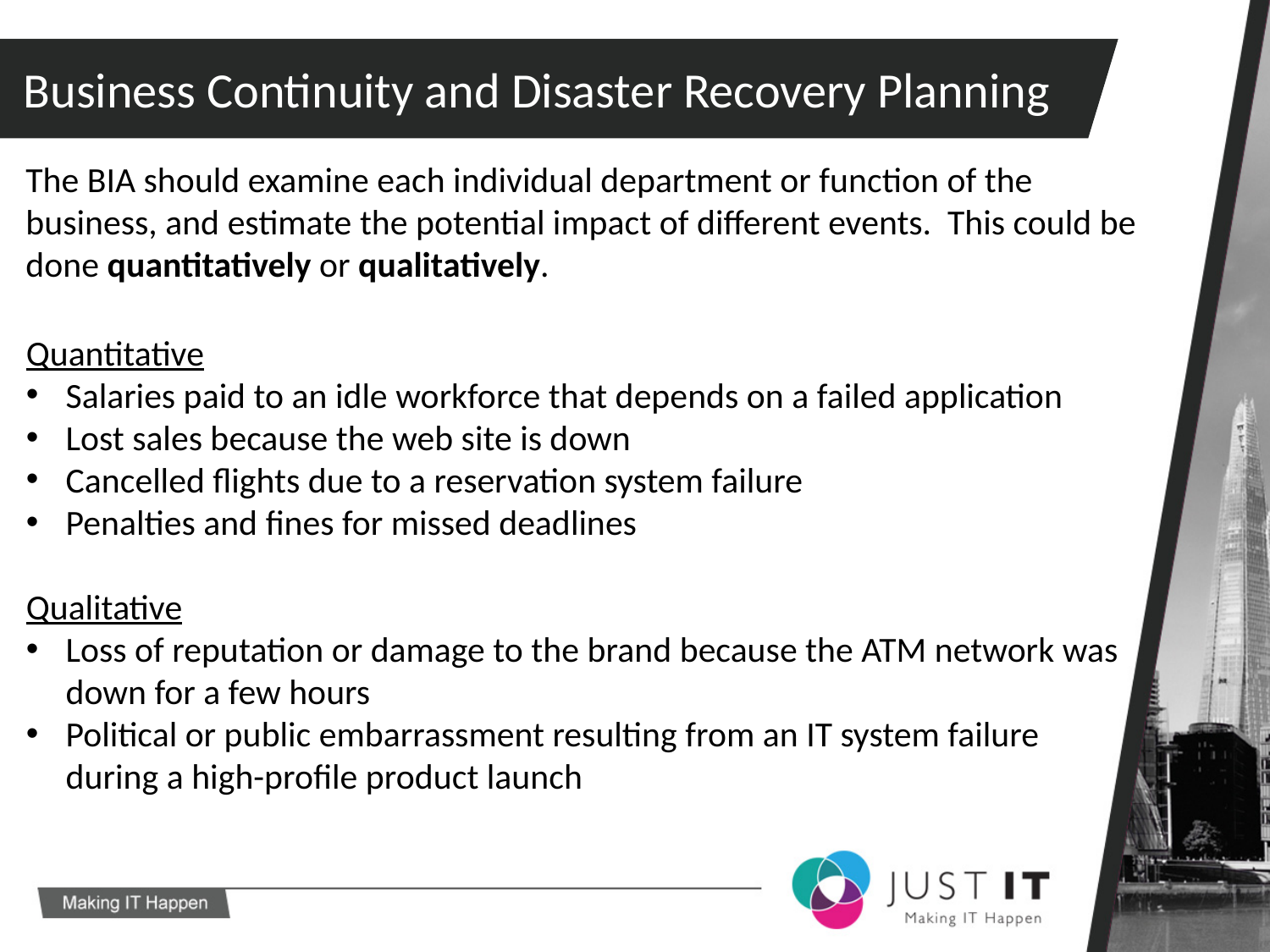

Business Continuity and Disaster Recovery Planning
The BIA should examine each individual department or function of the business, and estimate the potential impact of different events.  This could be done quantitatively or qualitatively.
Quantitative
Salaries paid to an idle workforce that depends on a failed application
Lost sales because the web site is down
Cancelled flights due to a reservation system failure
Penalties and fines for missed deadlines

Qualitative
Loss of reputation or damage to the brand because the ATM network was down for a few hours
Political or public embarrassment resulting from an IT system failure during a high-profile product launch